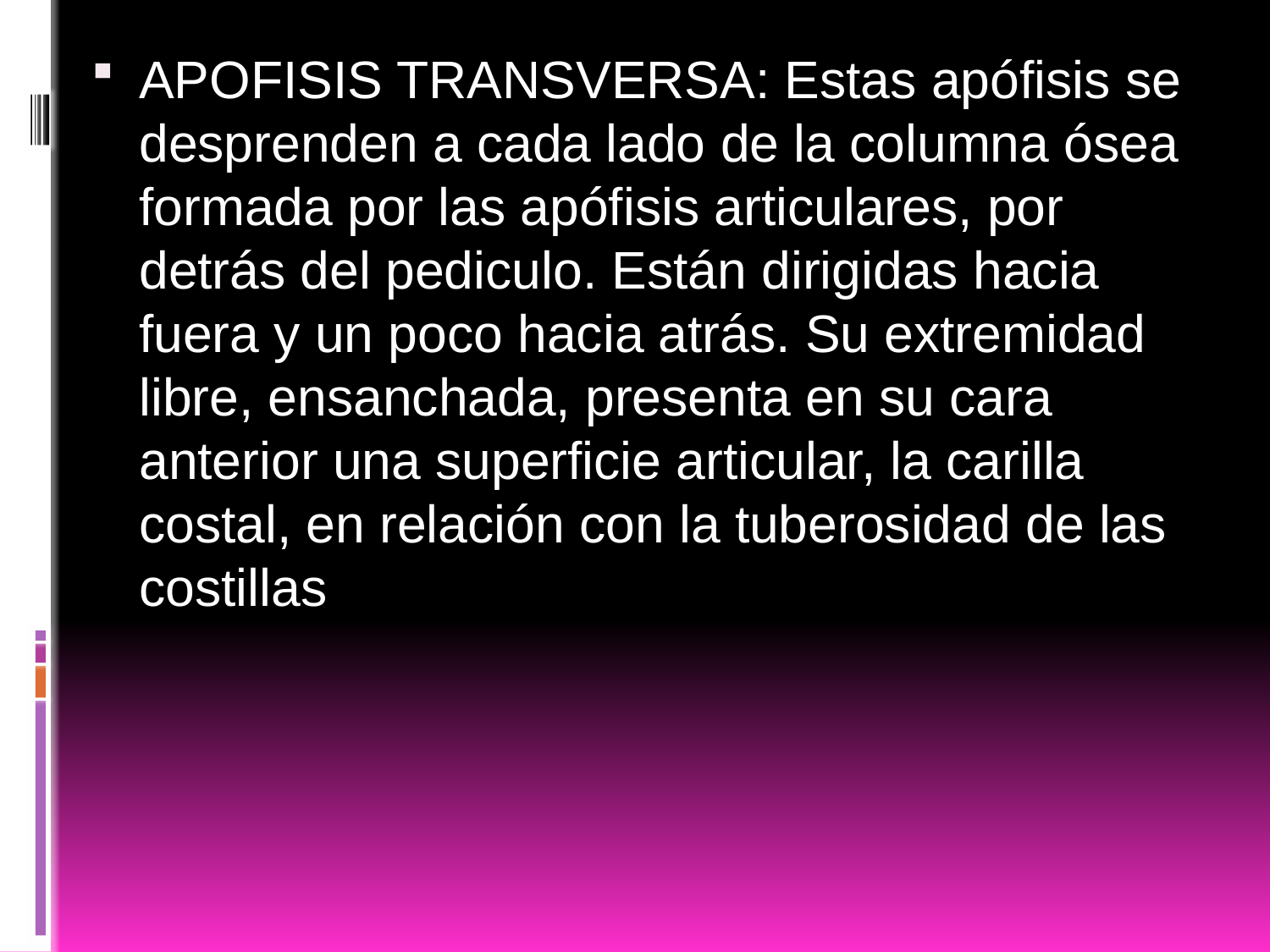

APOFISIS TRANSVERSA: Estas apófisis se desprenden a cada lado de la columna ósea formada por las apófisis articulares, por detrás del pediculo. Están dirigidas hacia fuera y un poco hacia atrás. Su extremidad libre, ensanchada, presenta en su cara anterior una superficie articular, la carilla costal, en relación con la tuberosidad de las costillas